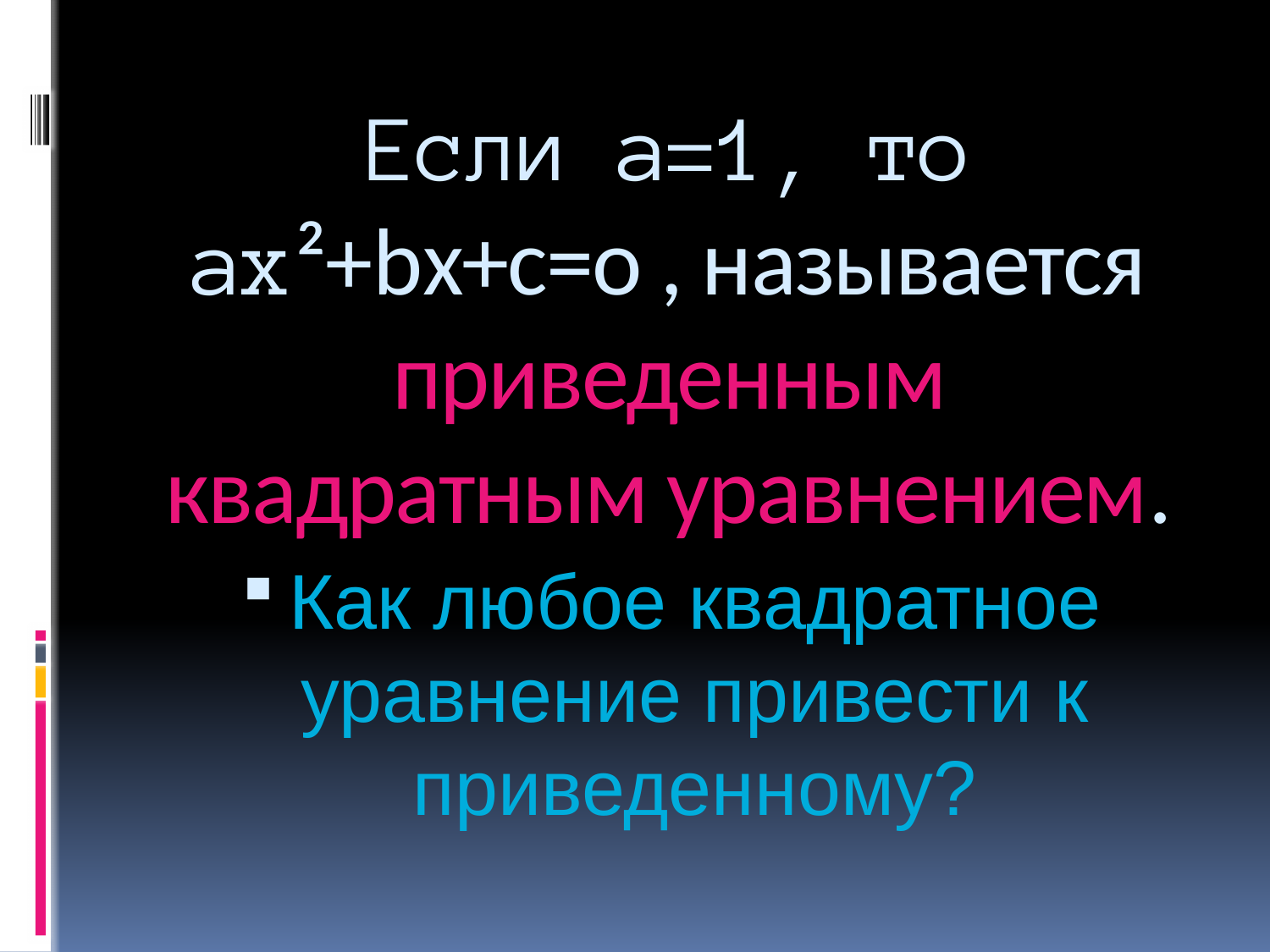

# Если а=1, то ах²+bх+с=о , называется приведенным квадратным уравнением.
Как любое квадратное уравнение привести к приведенному?